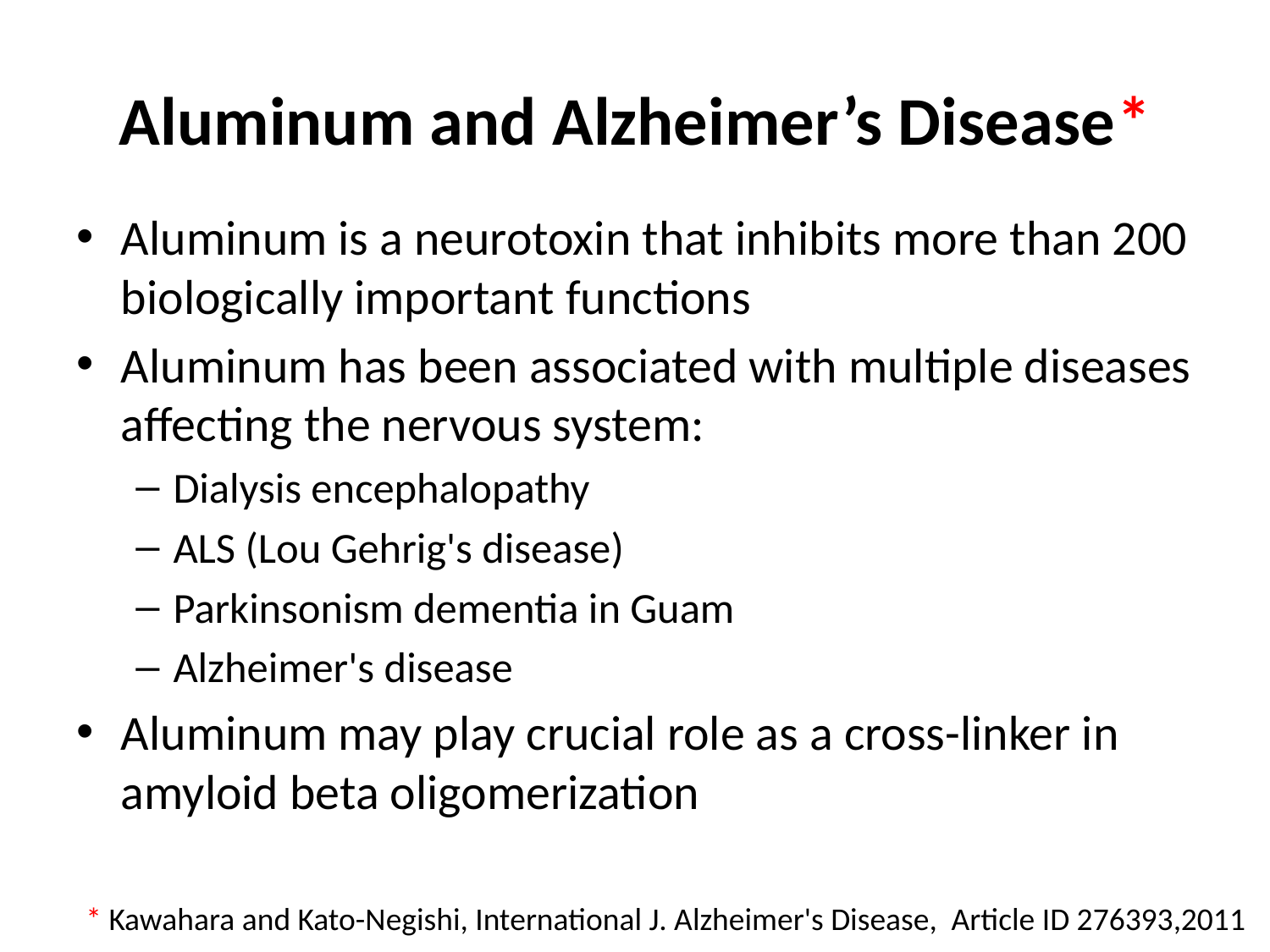

# Aluminum and Alzheimer’s Disease*
Aluminum is a neurotoxin that inhibits more than 200 biologically important functions
Aluminum has been associated with multiple diseases affecting the nervous system:
Dialysis encephalopathy
ALS (Lou Gehrig's disease)
Parkinsonism dementia in Guam
Alzheimer's disease
Aluminum may play crucial role as a cross-linker in amyloid beta oligomerization

* Kawahara and Kato-Negishi, International J. Alzheimer's Disease,  Article ID 276393,2011